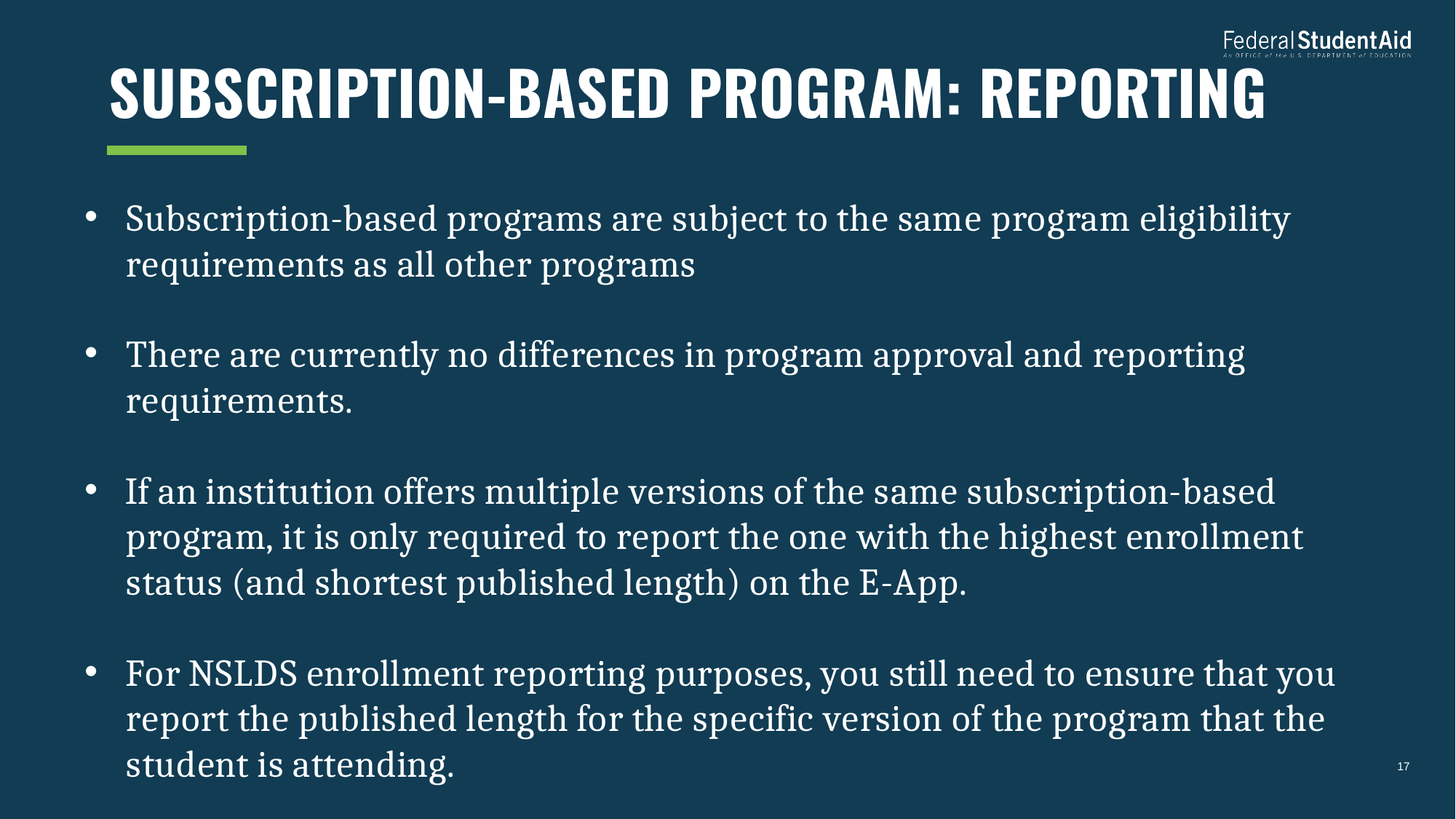

# Subscription-based program: Reporting
Subscription-based programs are subject to the same program eligibility requirements as all other programs

There are currently no differences in program approval and reporting requirements.

If an institution offers multiple versions of the same subscription-based program, it is only required to report the one with the highest enrollment status (and shortest published length) on the E-App.

For NSLDS enrollment reporting purposes, you still need to ensure that you report the published length for the specific version of the program that the student is attending.
17